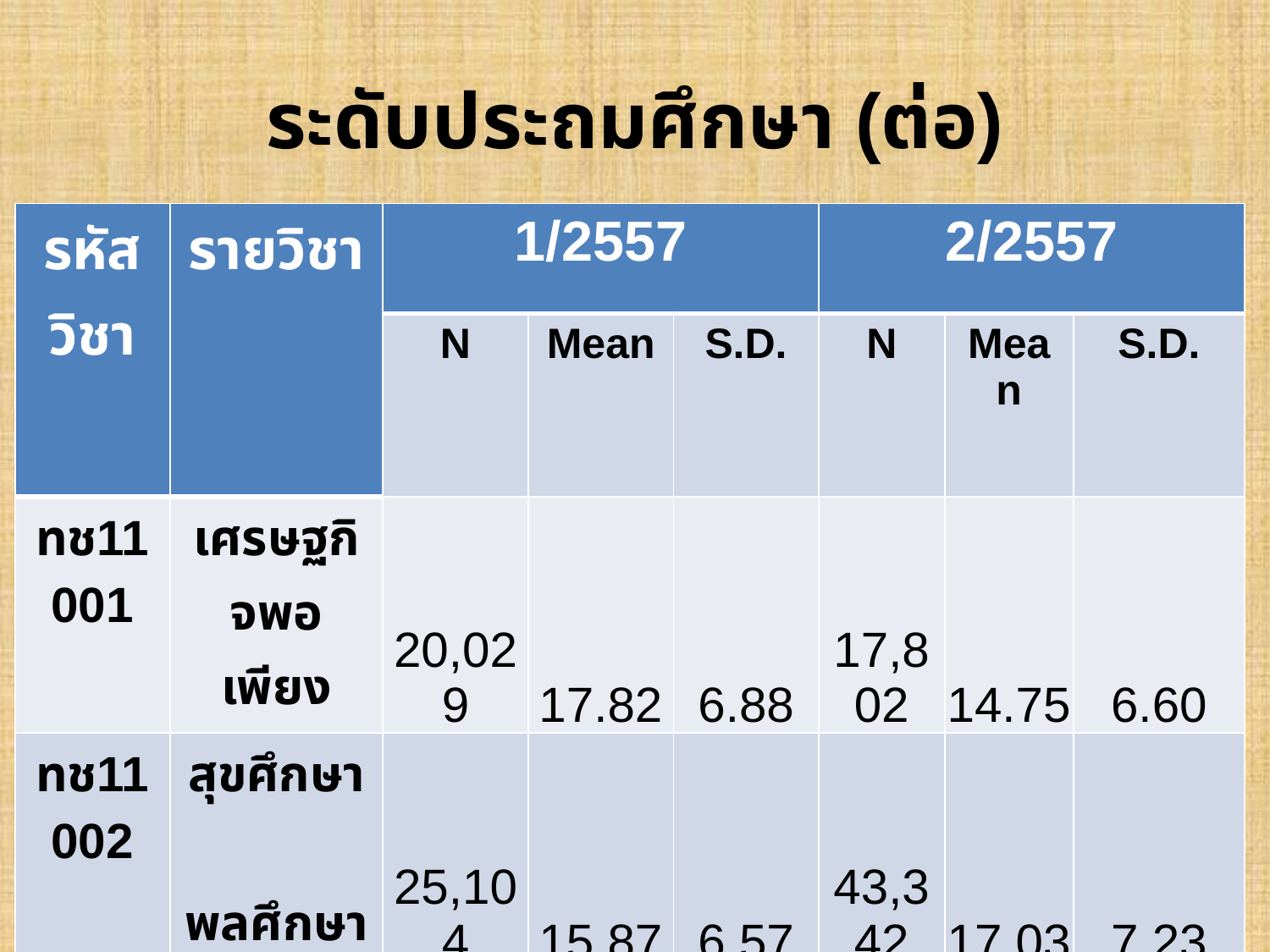

# ระดับประถมศึกษา (ต่อ)
| รหัสวิชา | รายวิชา | 1/2557 |  |  | 2/2557 |  |  |
| --- | --- | --- | --- | --- | --- | --- | --- |
|  |  | N | Mean | S.D. | N | Mean | S.D. |
| ทช11001 | เศรษฐกิจพอเพียง | 20,029 | 17.82 | 6.88 | 17,802 | 14.75 | 6.60 |
| ทช11002 | สุขศึกษา พลศึกษา | 25,104 | 15.87 | 6.57 | 43,342 | 17.03 | 7.23 |
| ทช11003 | ศิลปศึกษา | 32,055 | 14.96 | 5.98 | 14,437 | 12.71 | 5.04 |